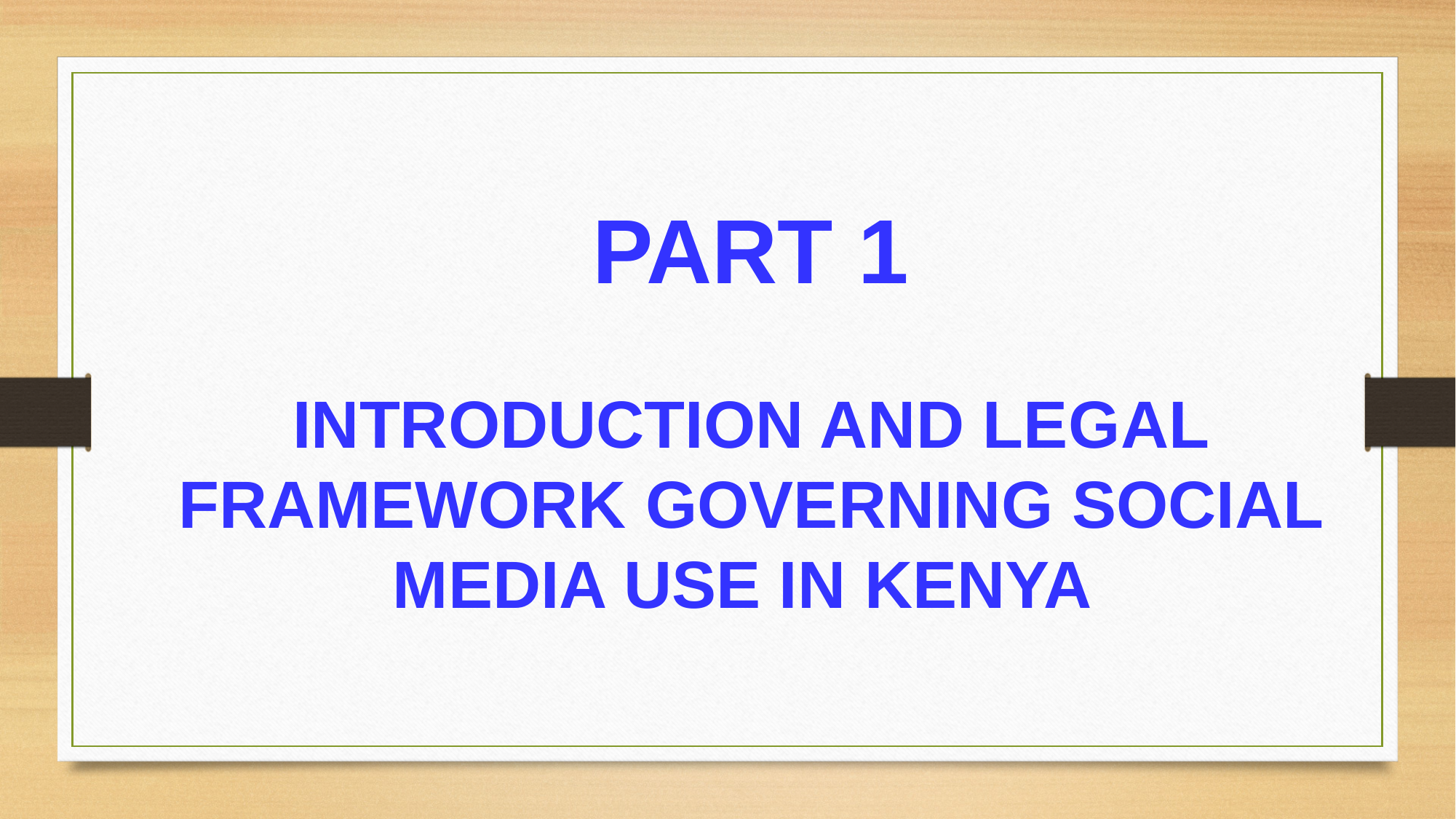

PART 1
INTRODUCTION AND LEGAL FRAMEWORK GOVERNING SOCIAL MEDIA USE IN KENYA